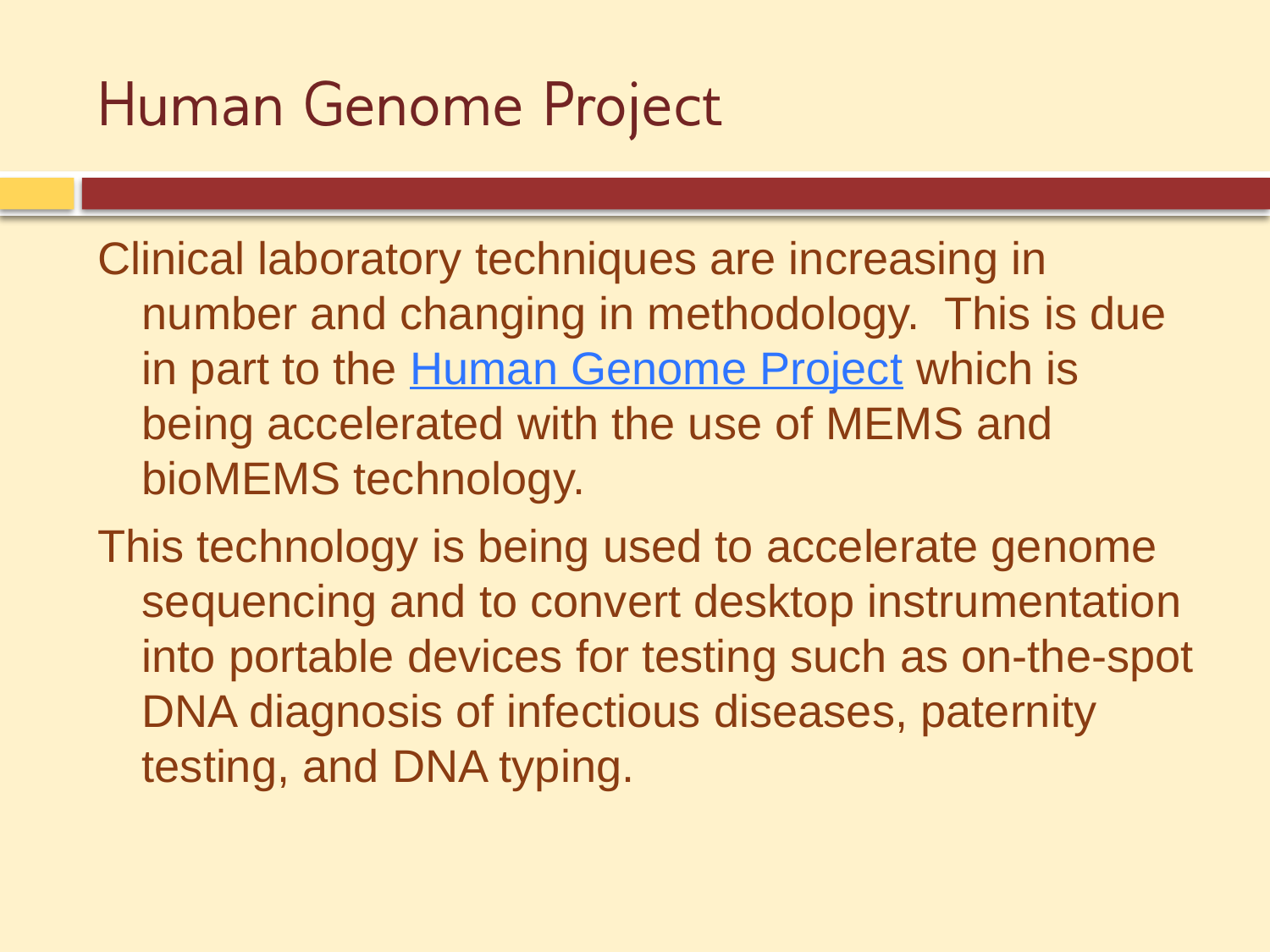

# Human Genome Project
Clinical laboratory techniques are increasing in number and changing in methodology.  This is due in part to the Human Genome Project which is being accelerated with the use of MEMS and bioMEMS technology.
This technology is being used to accelerate genome sequencing and to convert desktop instrumentation into portable devices for testing such as on-the-spot DNA diagnosis of infectious diseases, paternity testing, and DNA typing.